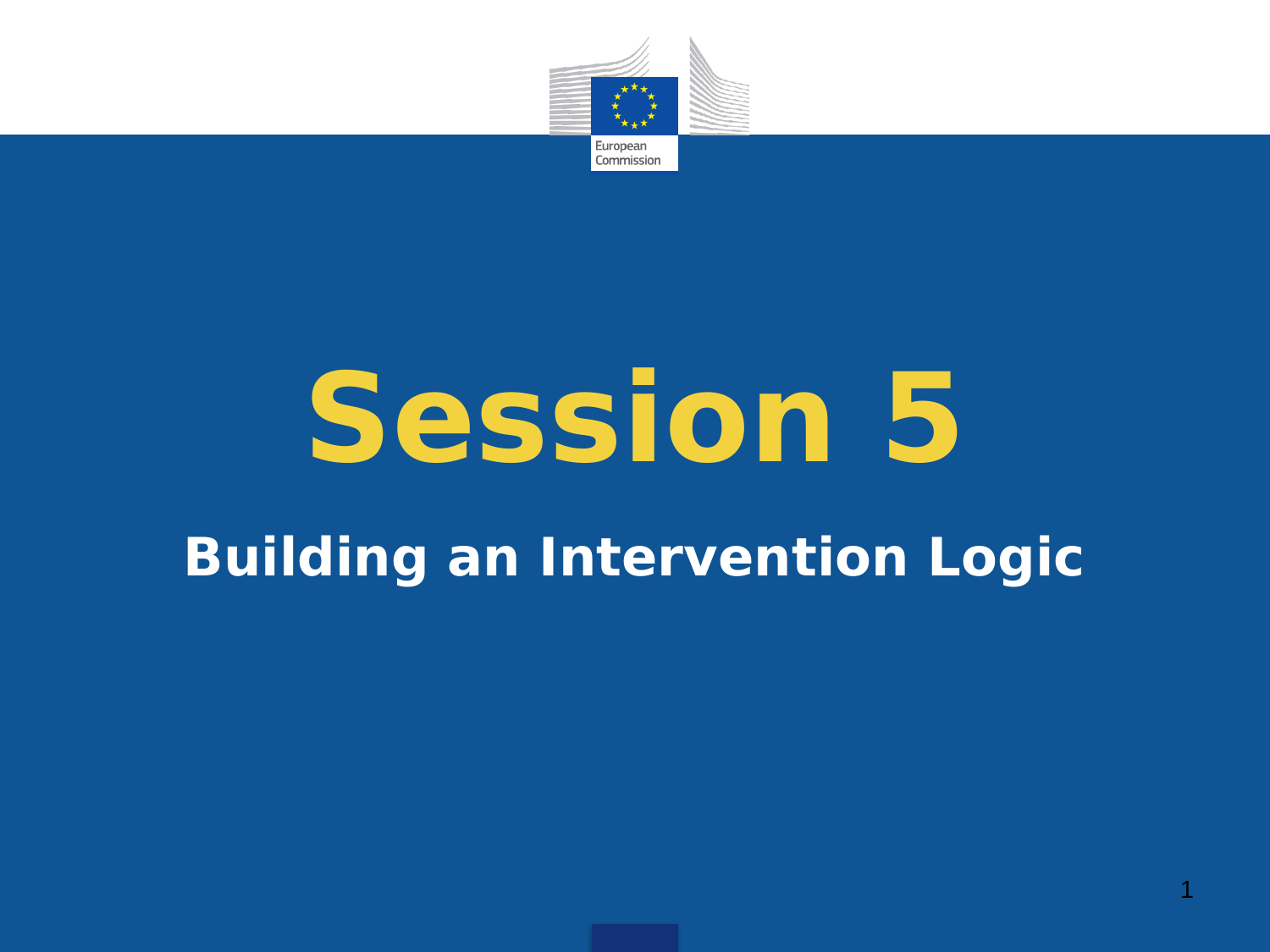

# Session 5
Building an Intervention Logic
1